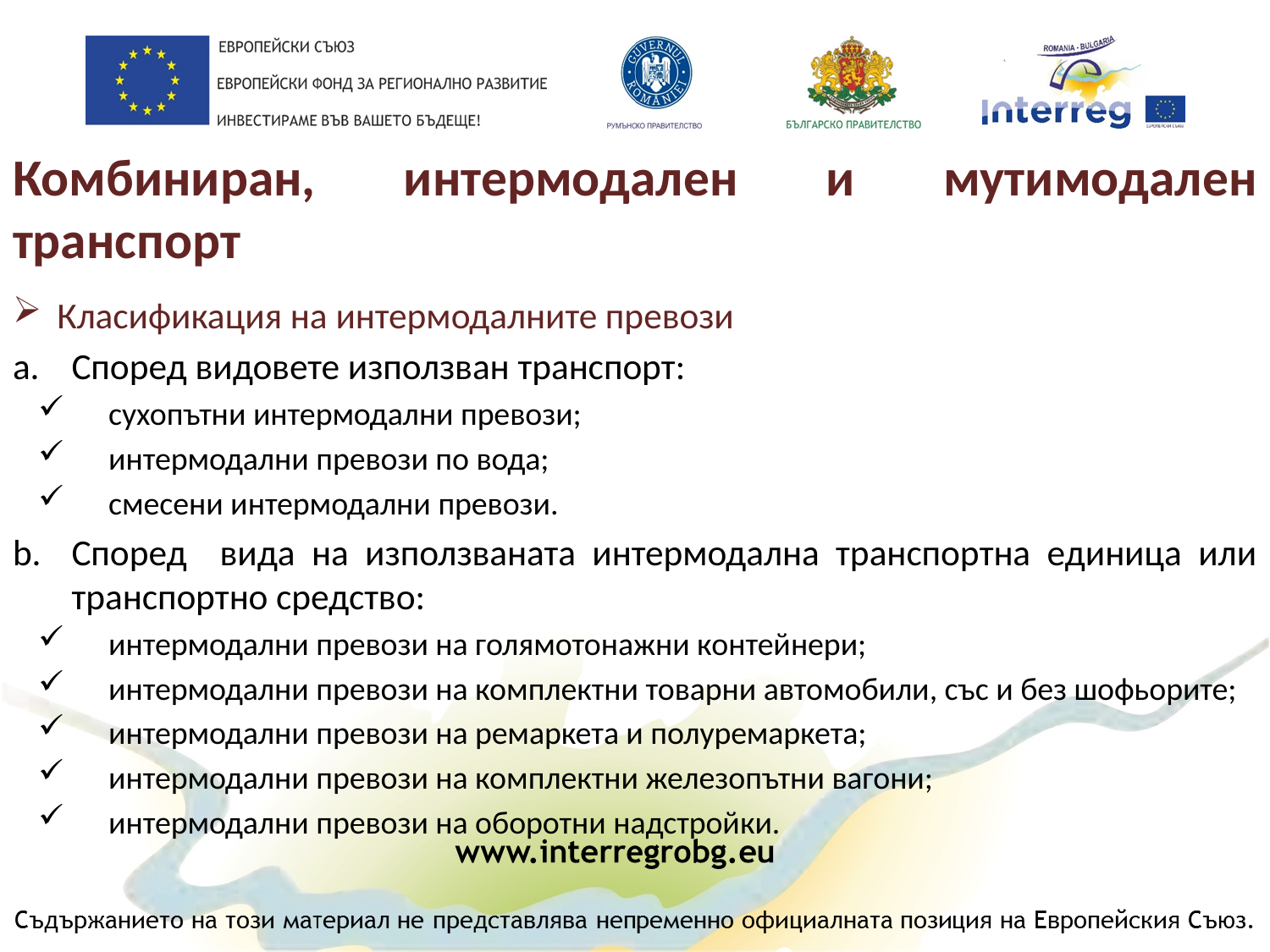

# Комбиниран, интермодален и мутимодален транспорт
Класификация на интермодалните превози
Според видовете използван транспорт:
сухопътни интермодални превози;
интермодални превози по вода;
смесени интермодални превози.
Според  вида на използваната интермодална транспортна единица или транспортно средство:
интермодални превози на голямотонажни контейнери;
интермодални превози на комплектни товарни автомобили, със и без шофьорите;
интермодални превози на ремаркета и полуремаркета;
интермодални превози на комплектни железопътни вагони;
интермодални превози на оборотни надстройки.